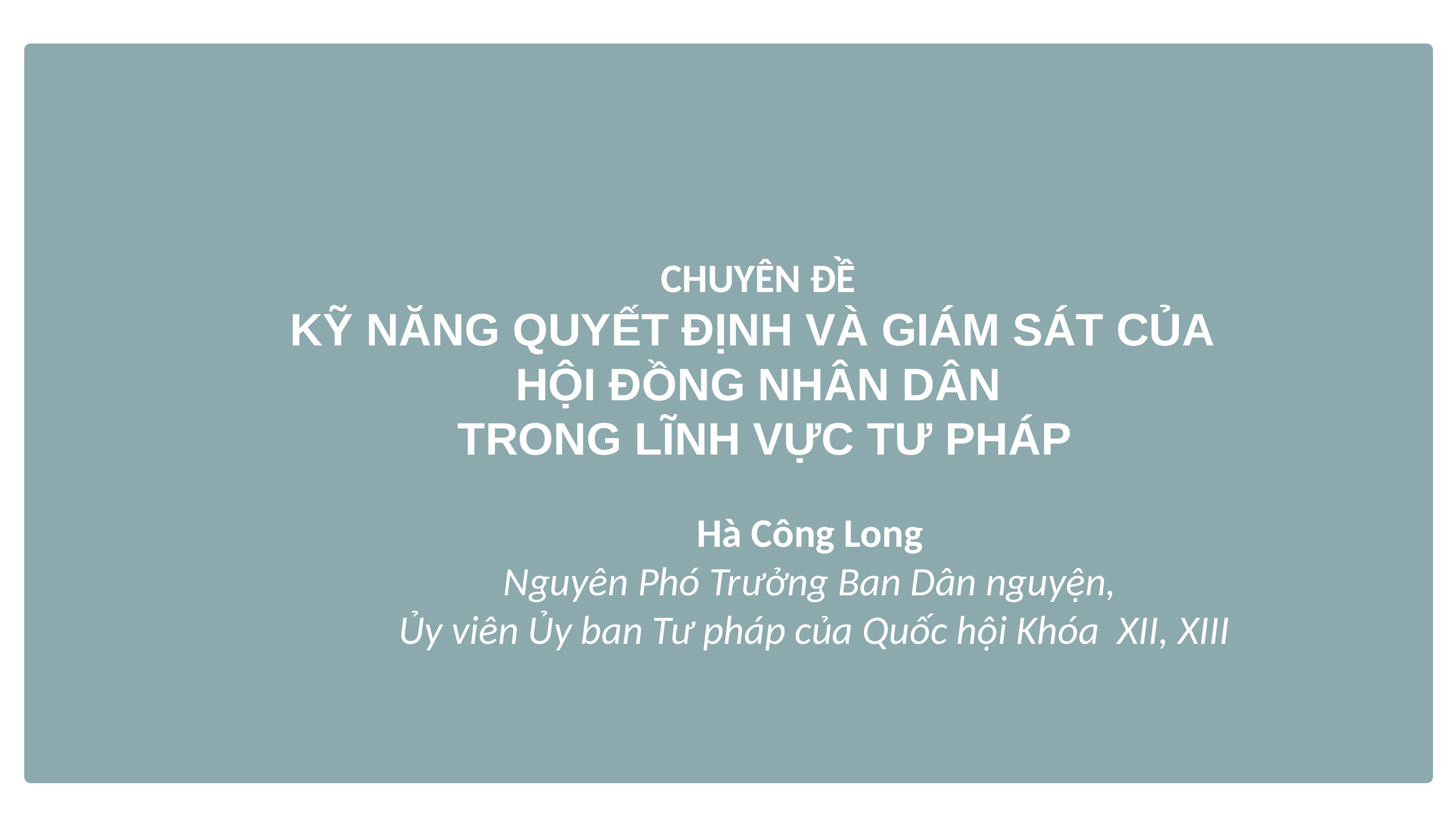

CHUYÊN ĐỀ
KỸ NĂNG QUYẾT ĐỊNH VÀ GIÁM SÁT CỦA
HỘI ĐỒNG NHÂN DÂN
 TRONG LĨNH VỰC TƯ PHÁP
Hà Công Long
Nguyên Phó Trưởng Ban Dân nguyện,
 Ủy viên Ủy ban Tư pháp của Quốc hội Khóa  XII, XIII